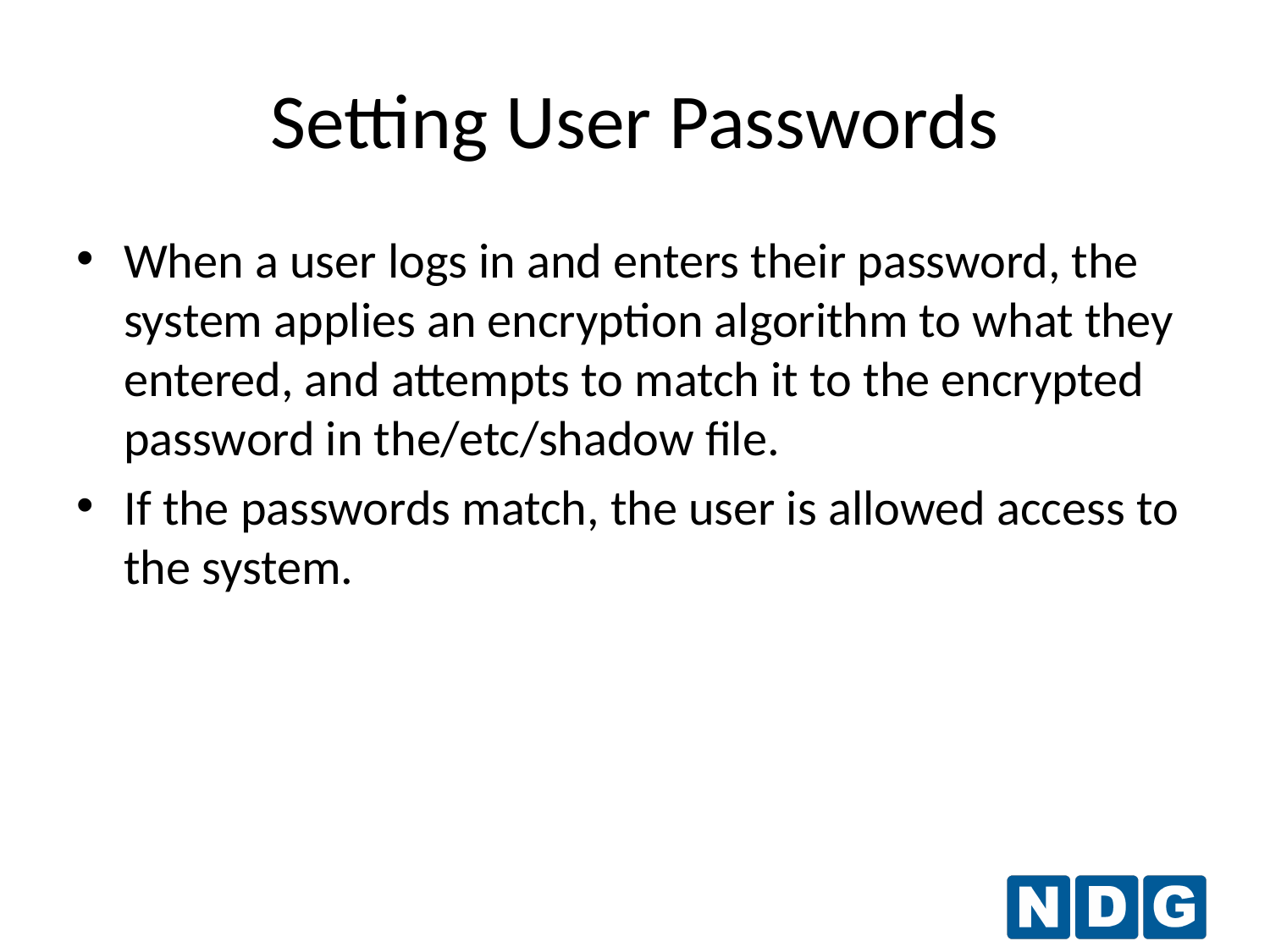

# Setting User Passwords
When a user logs in and enters their password, the system applies an encryption algorithm to what they entered, and attempts to match it to the encrypted password in the/etc/shadow file.
If the passwords match, the user is allowed access to the system.